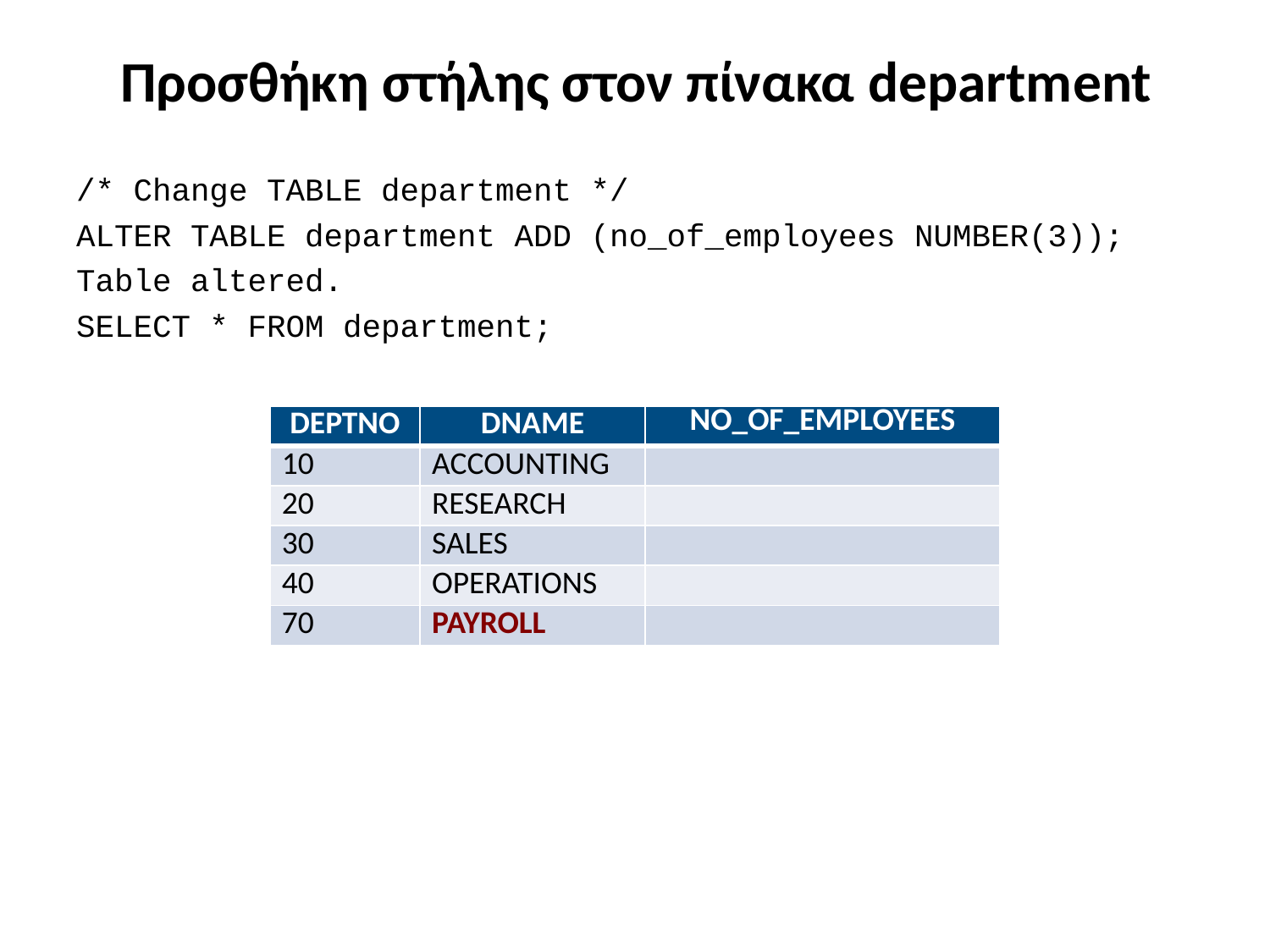

# Προσθήκη στήλης στον πίνακα department
/* Change TABLE department */
ALTER TABLE department ADD (no_of_employees NUMBER(3));
Table altered.
SELECT * FROM department;
| DEPTNO | DNAME | NO\_OF\_EMPLOYEES |
| --- | --- | --- |
| 10 | ACCOUNTING |  |
| 20 | RESEARCH |  |
| 30 | SALES |  |
| 40 | OPERATIONS |  |
| 70 | PAYROLL |  |